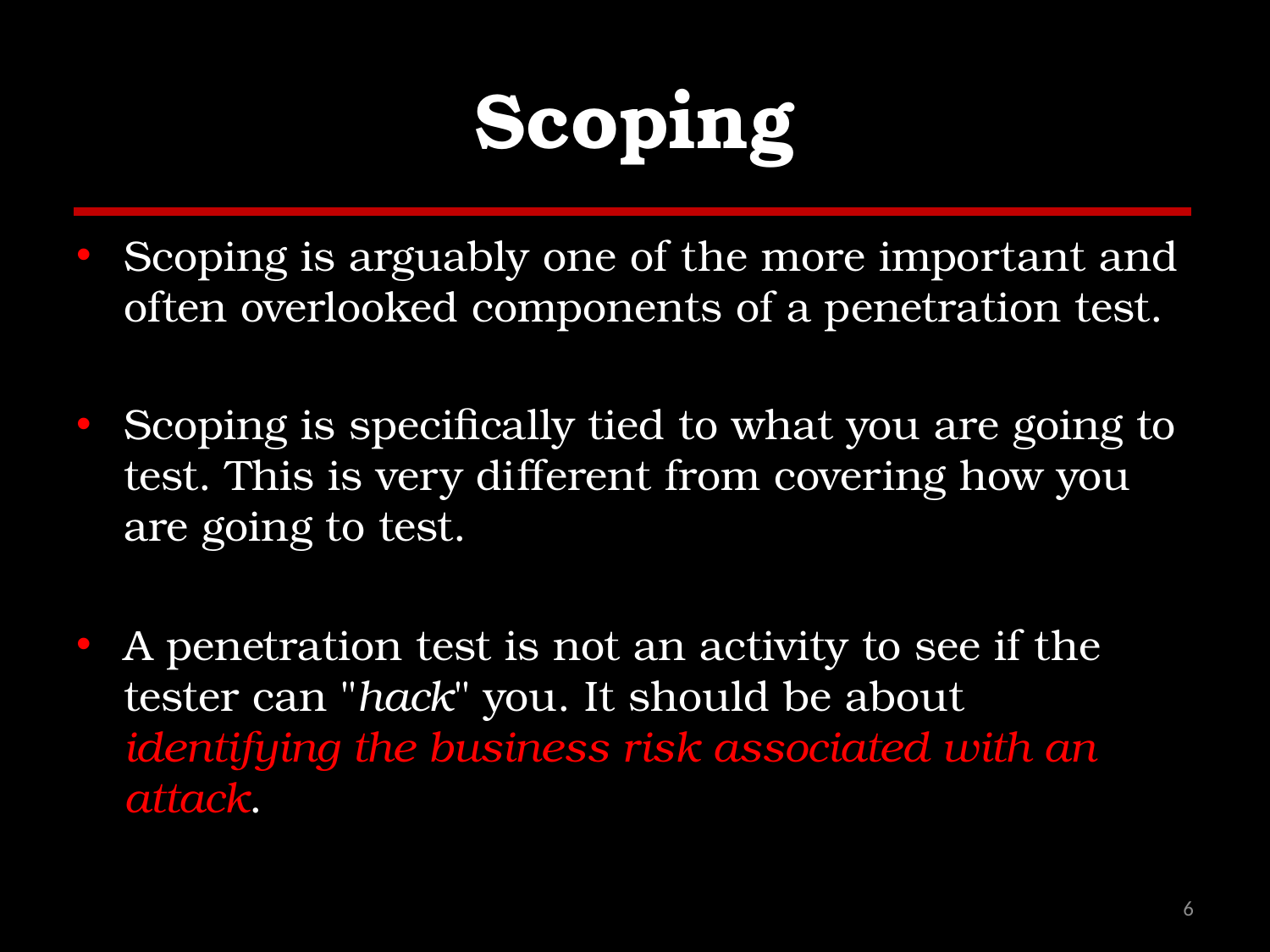

# Scoping
Scoping is arguably one of the more important and often overlooked components of a penetration test.

Scoping is specifically tied to what you are going to test. This is very different from covering how you are going to test.

A penetration test is not an activity to see if the tester can "hack" you. It should be about identifying the business risk associated with an attack.
6